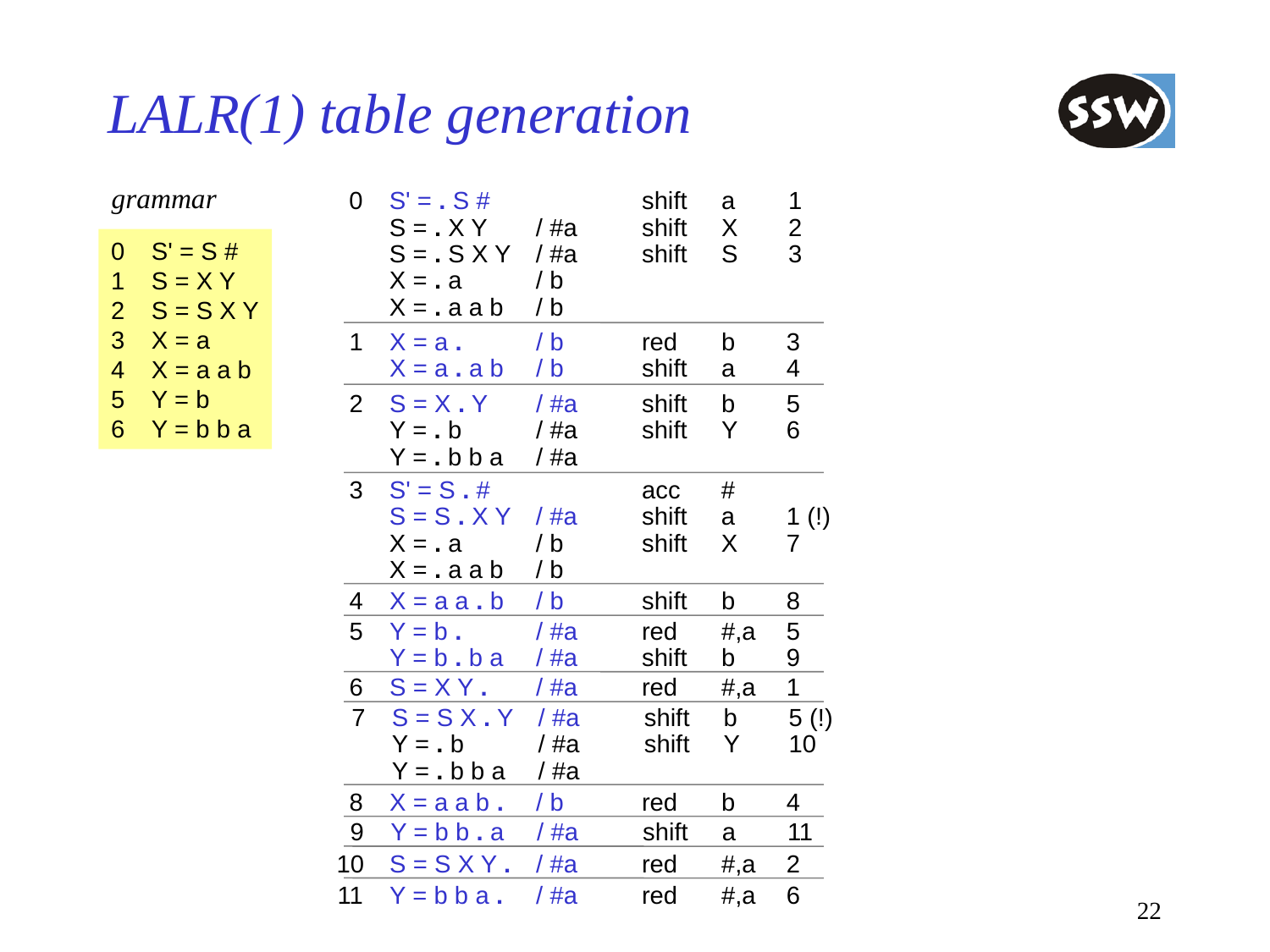

# LALR(1) table generation
grammar
	0	S' = . S #
shift	a	1
shift	X	2
shift	S	3
		S = . X Y	/ #a
		S = . S X Y	/ #a
		X = . a	/ b
		X = . a a b	/ b
0	S' = S #
1	S = X Y
2	S = S X Y
3	X = a
4	X = a a b
5	Y = b
6	Y = b b a

	1	X = a .	/ b	red	b	3
		X = a . a b	/ b	shift	a	4

	2	S = X . Y	/ #a	shift	b	5
		Y = . b	/ #a	shift	Y	6
		Y = . b b a	/ #a
	3	S' = S . #		acc	#
		S = S . X Y	/ #a	shift	a	1 (!)
		X = . a	/ b	shift	X	7
		X = . a a b	/ b

	4	X = a a . b	/ b	shift	b	8

	5	Y = b .	/ #a	red	#,a	5
		Y = b . b a	/ #a	shift	b	9

	6	S = X Y .	/ #a	red	#,a	1

	7	S = S X . Y	/ #a	shift	b	5 (!)
		Y = . b	/ #a	shift	Y	10
		Y = . b b a	/ #a

	8	X = a a b .	/ b	red	b	4

	9	Y = b b . a	/ #a	shift	a	11

	10	S = S X Y .	/ #a	red	#,a	2

	11	Y = b b a .	/ #a	red	#,a	6

22